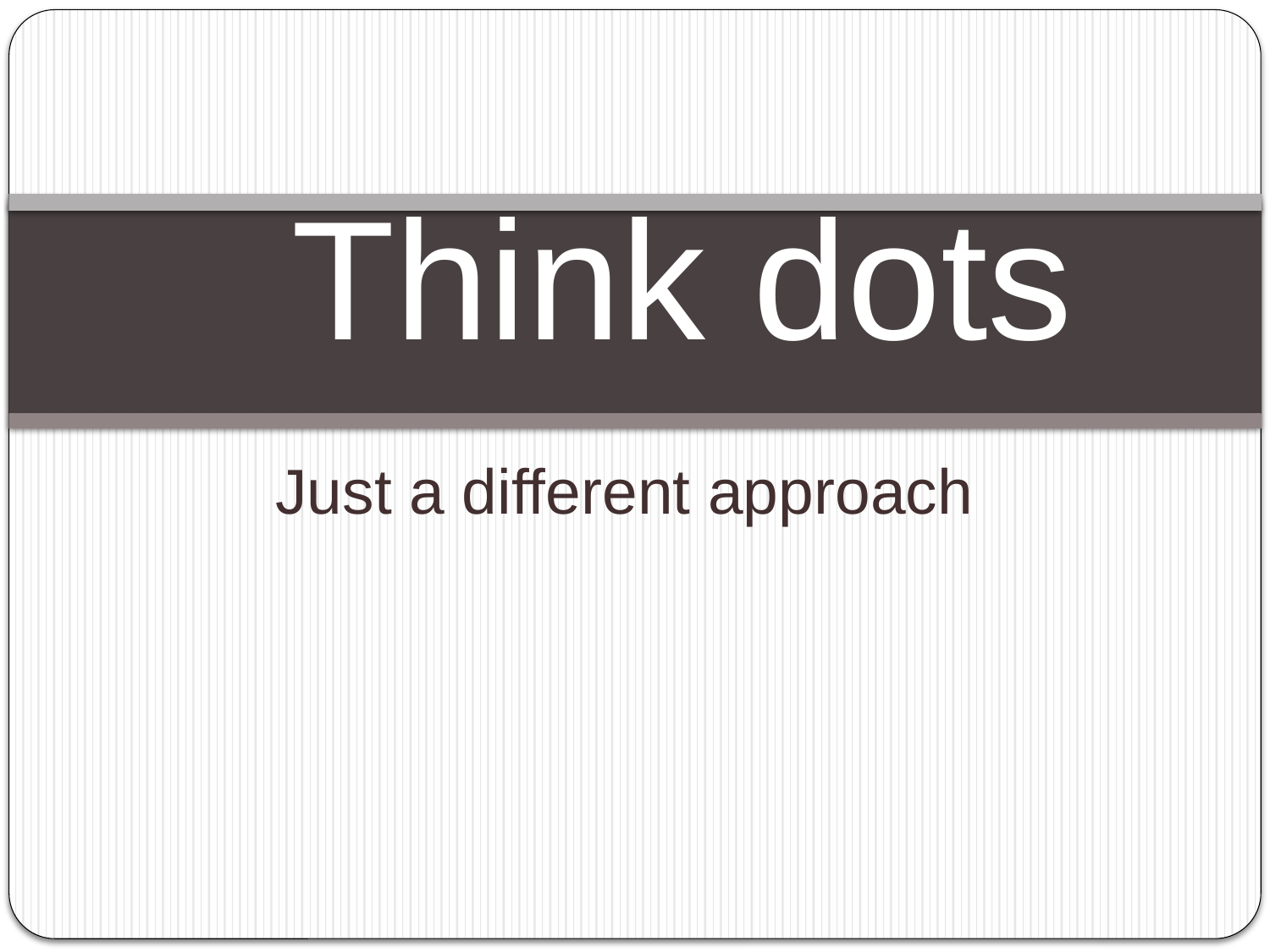

# Think dots
Just a different approach